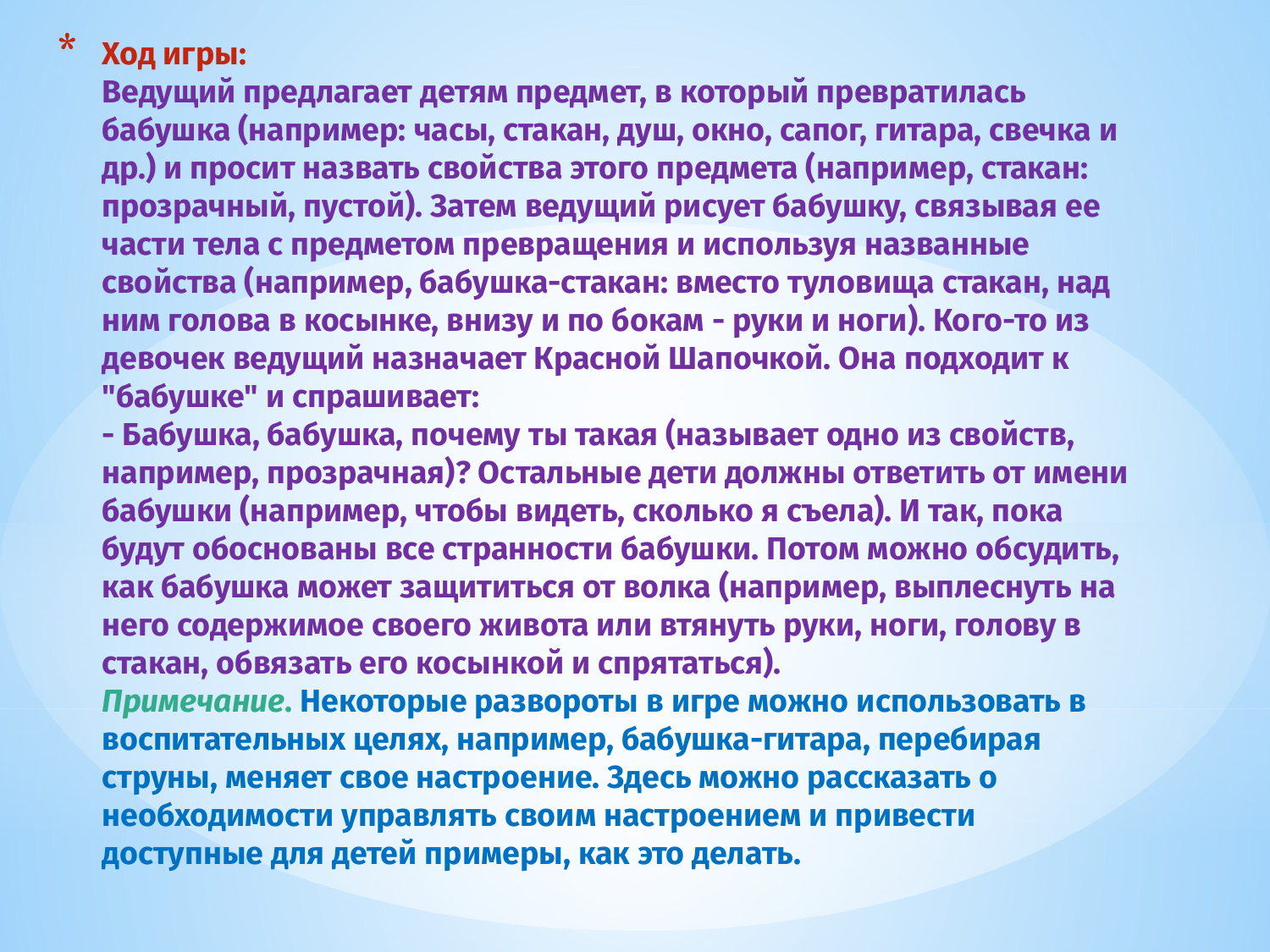

# Ход игры: Ведущий предлагает детям предмет, в который превратилась бабушка (например: часы, стакан, душ, окно, сапог, гитара, свечка и др.) и просит назвать свойства этого предмета (например, стакан: прозрачный, пустой). Затем ведущий рисует бабушку, связывая ее части тела с предметом превращения и используя названные свойства (например, бабушка-стакан: вместо туловища стакан, над ним голова в косынке, внизу и по бокам - руки и ноги). Кого-то из девочек ведущий назначает Красной Шапочкой. Она подходит к "бабушке" и спрашивает: - Бабушка, бабушка, почему ты такая (называет одно из свойств, например, прозрачная)? Остальные дети должны ответить от имени бабушки (например, чтобы видеть, сколько я съела). И так, пока будут обоснованы все странности бабушки. Потом можно обсудить, как бабушка может защититься от волка (например, выплеснуть на него содержимое своего живота или втянуть руки, ноги, голову в стакан, обвязать его косынкой и спрятаться). Примечание. Некоторые развороты в игре можно использовать в воспитательных целях, например, бабушка-гитара, перебирая струны, меняет свое настроение. Здесь можно рассказать о необходимости управлять своим настроением и привести доступные для детей примеры, как это делать.